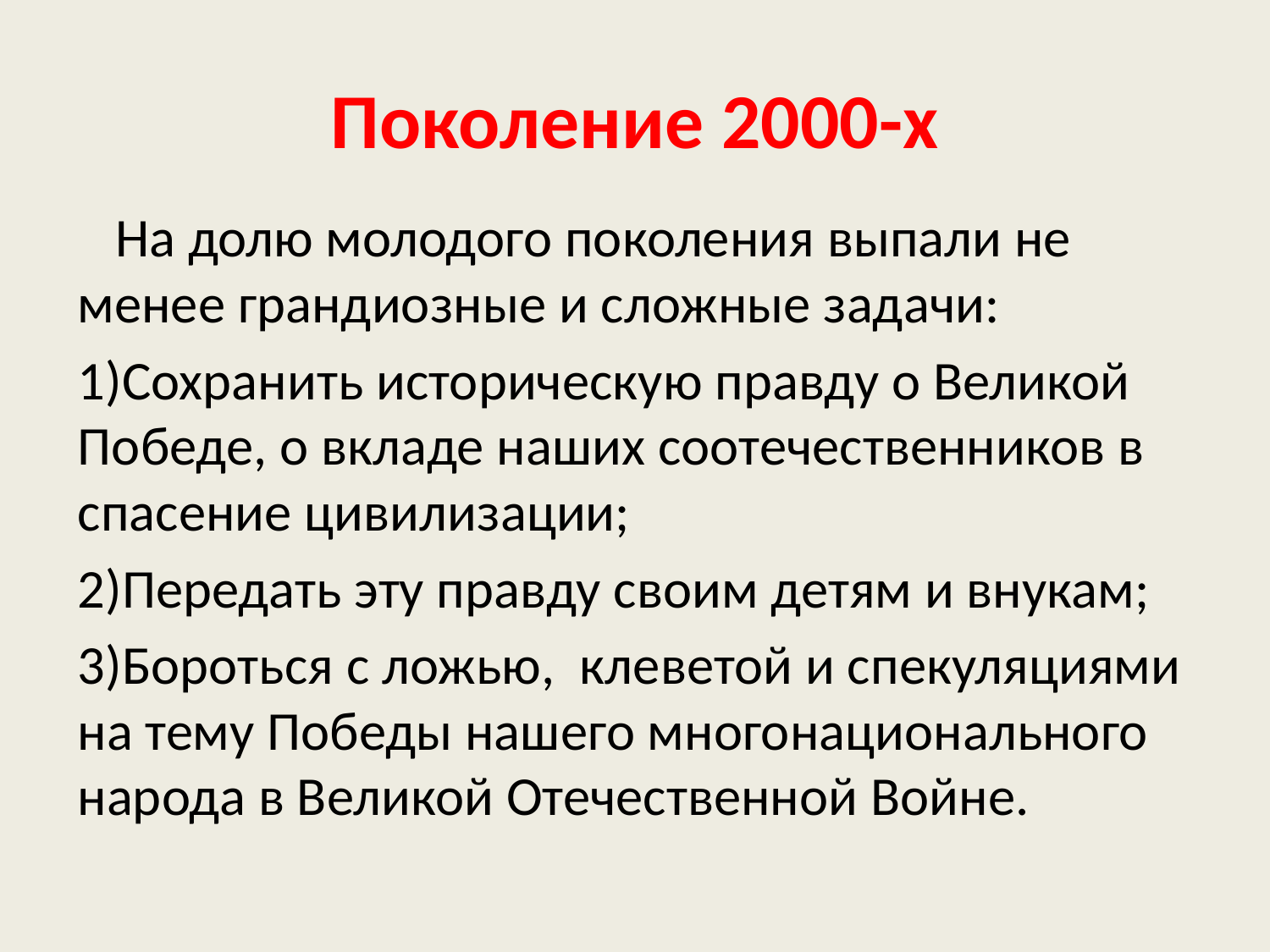

# Поколение 2000-х
   На долю молодого поколения выпали не менее грандиозные и сложные задачи:
1)Сохранить историческую правду о Великой Победе, о вкладе наших соотечественников в спасение цивилизации;
2)Передать эту правду своим детям и внукам;
3)Бороться с ложью,  клеветой и спекуляциями на тему Победы нашего многонационального народа в Великой Отечественной Войне.